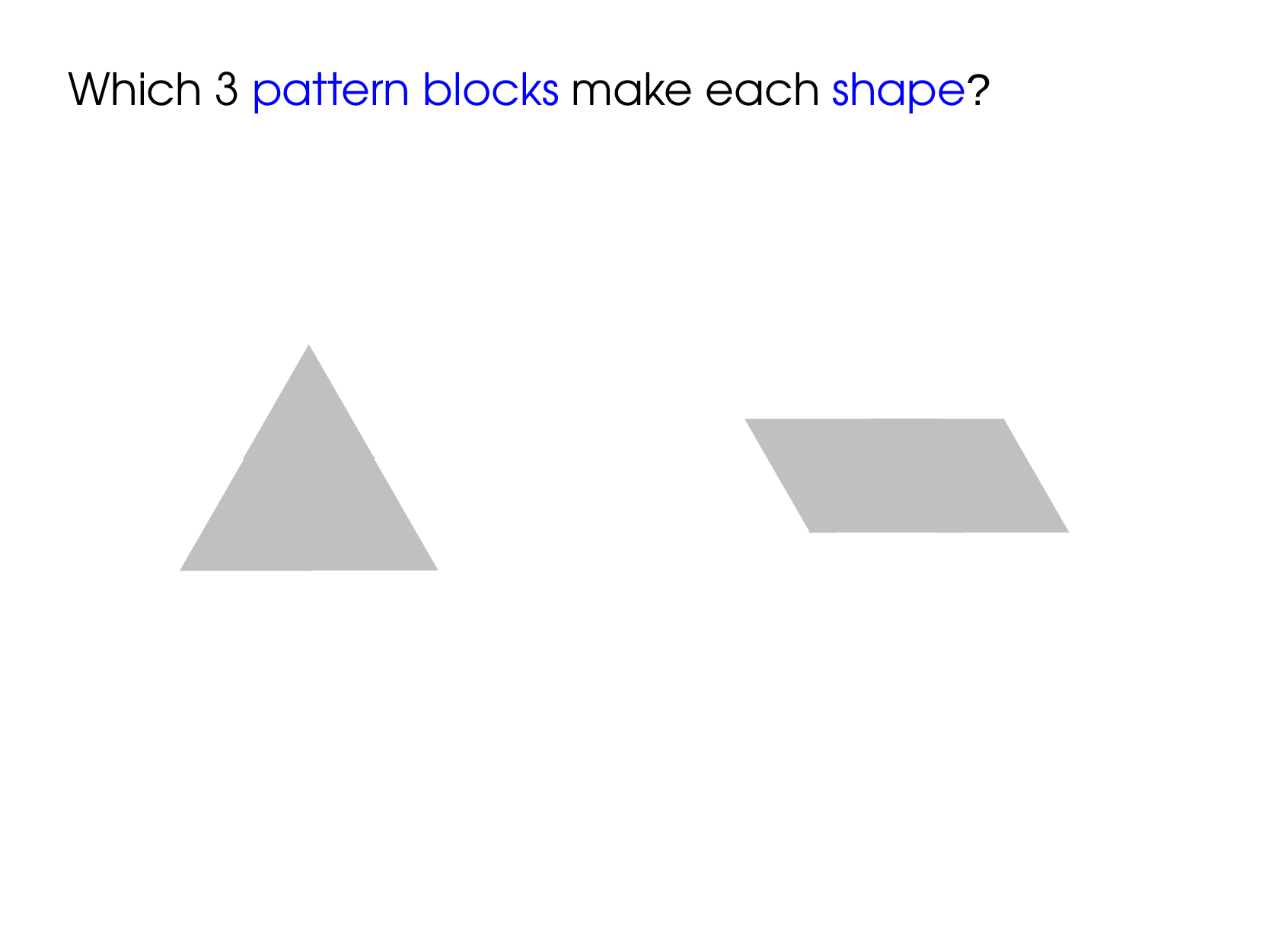

Which 3 pattern blocks make each shape?